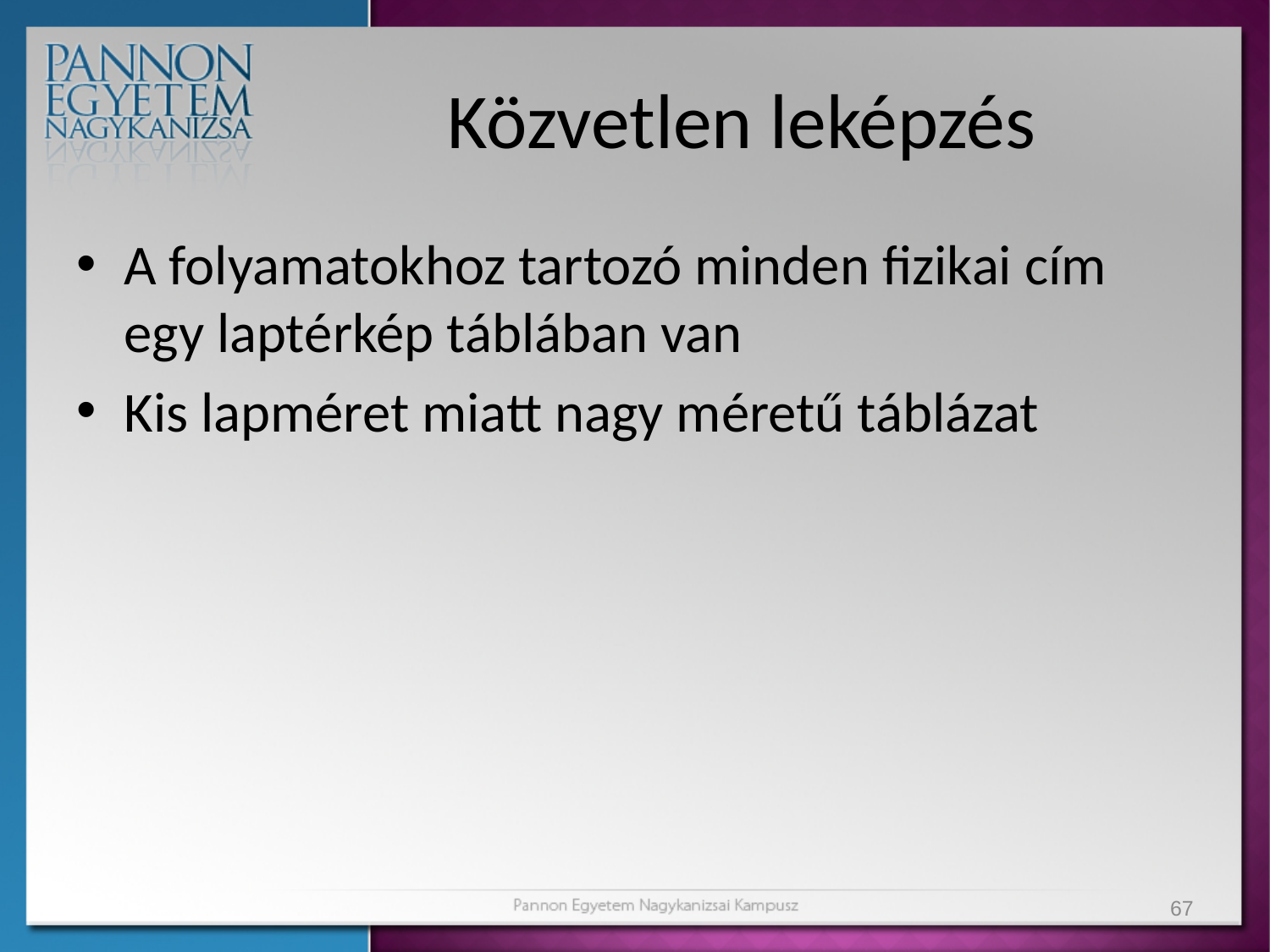

# Közvetlen leképzés
A folyamatokhoz tartozó minden fizikai cím egy laptérkép táblában van
Kis lapméret miatt nagy méretű táblázat
67